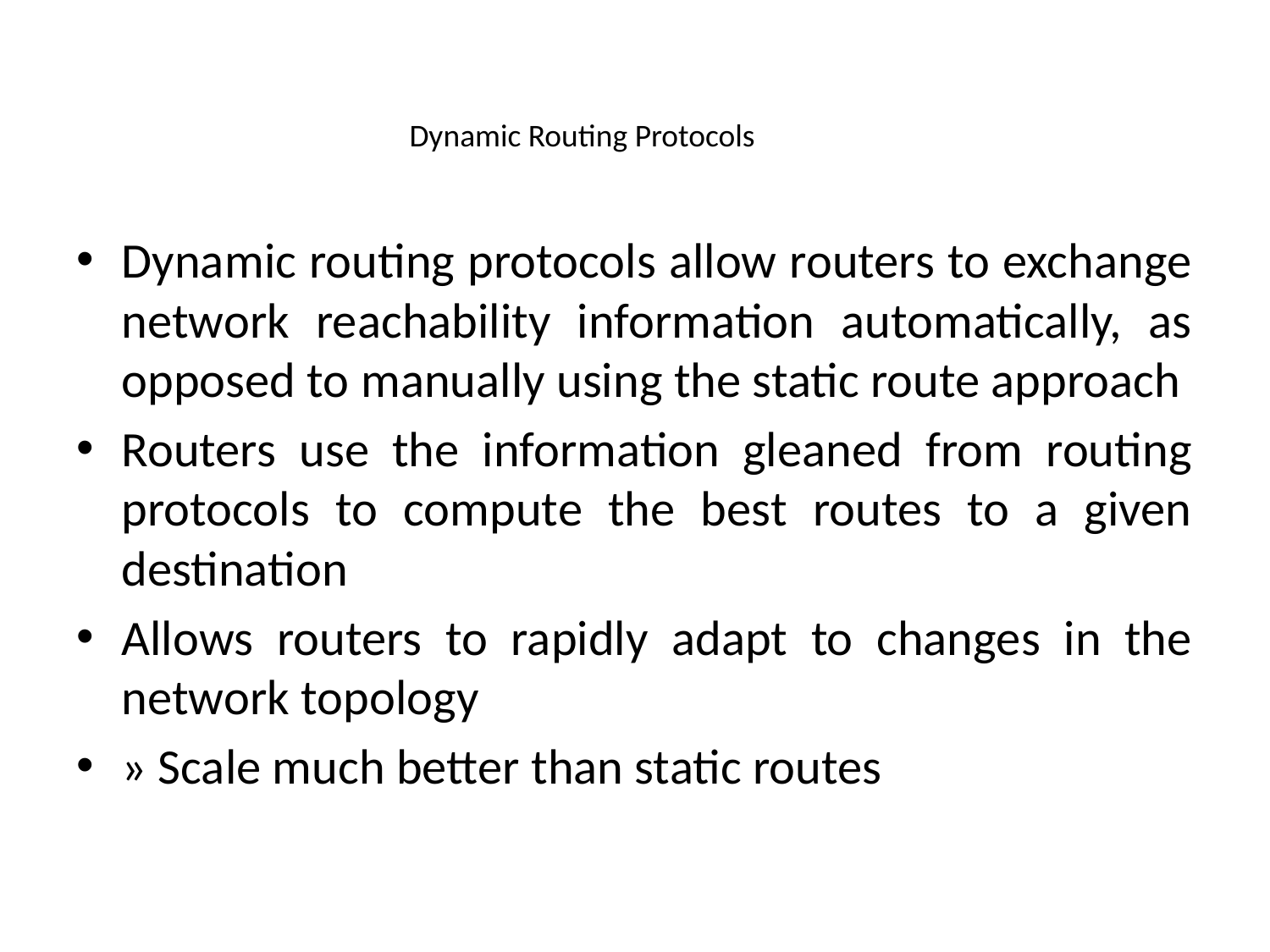

Dynamic Routing Protocols
Dynamic routing protocols allow routers to exchange network reachability information automatically, as opposed to manually using the static route approach
Routers use the information gleaned from routing protocols to compute the best routes to a given destination
Allows routers to rapidly adapt to changes in the network topology
» Scale much better than static routes